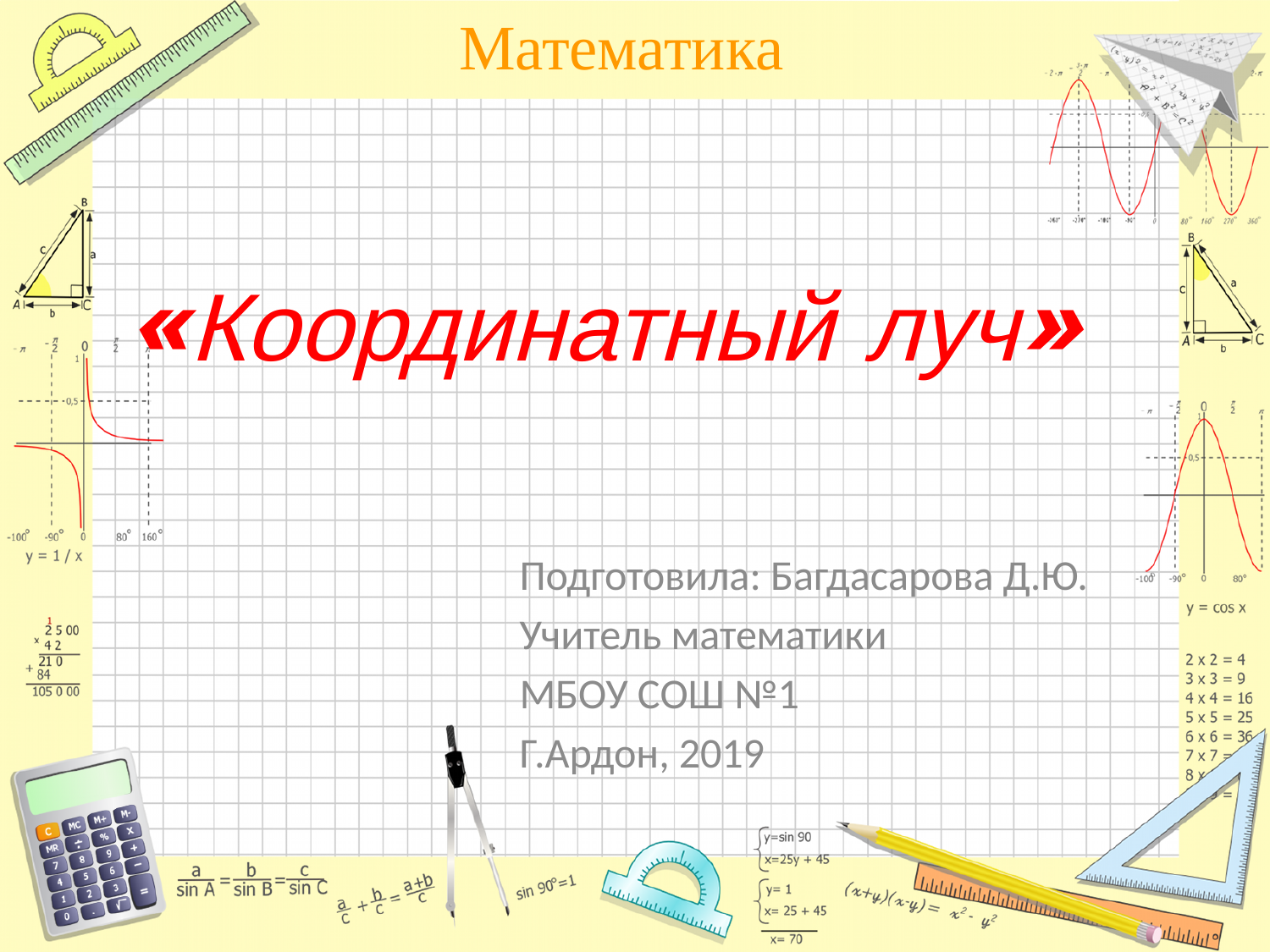

# «Координатный луч»
Подготовила: Багдасарова Д.Ю.
Учитель математики
МБОУ СОШ №1
Г.Ардон, 2019